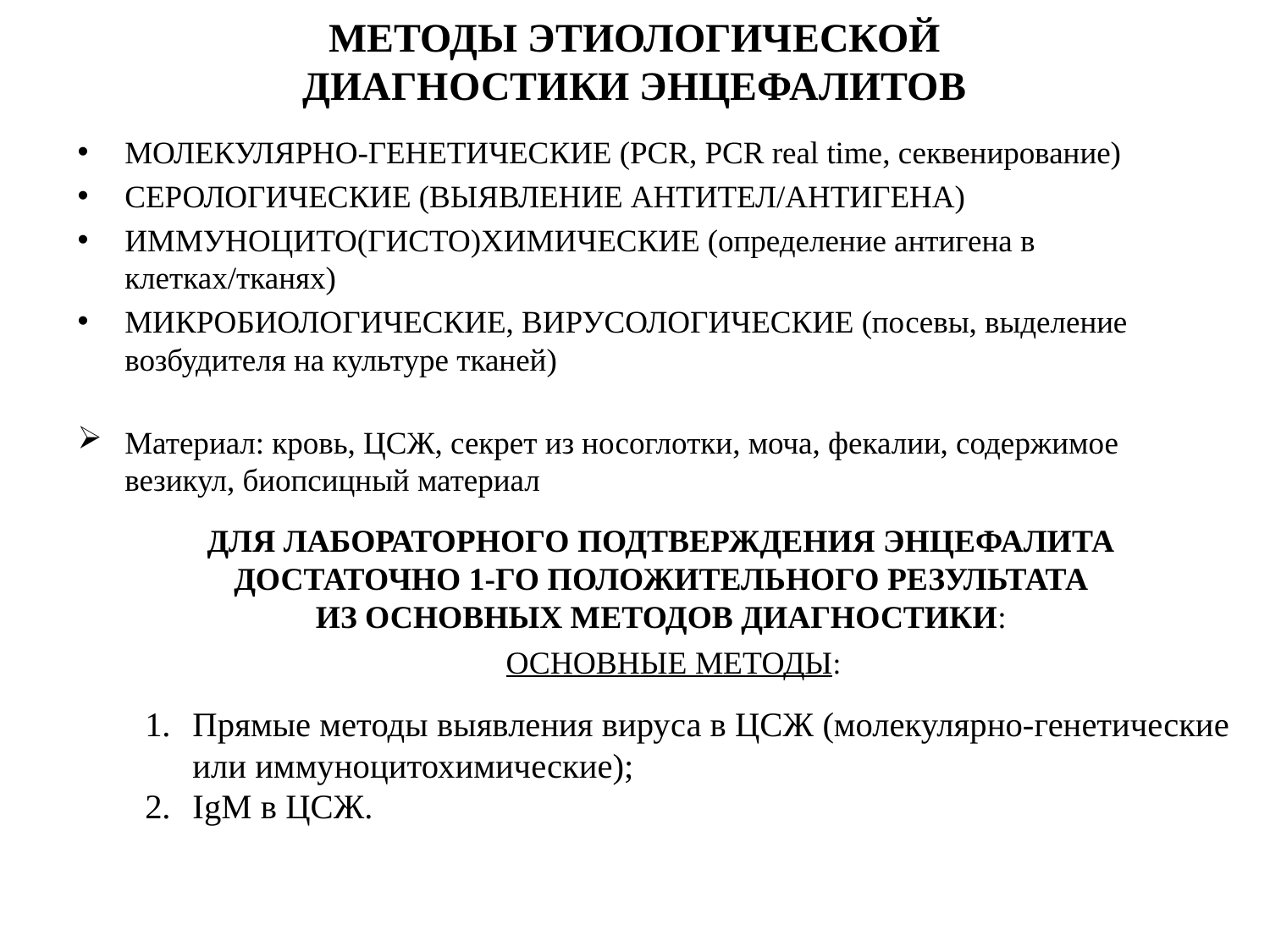

# МЕТОДЫ ЭТИОЛОГИЧЕСКОЙ ДИАГНОСТИКИ ЭНЦЕФАЛИТОВ
МОЛЕКУЛЯРНО-ГЕНЕТИЧЕСКИЕ (PCR, PСR real time, секвенирование)
СЕРОЛОГИЧЕСКИЕ (ВЫЯВЛЕНИЕ АНТИТЕЛ/АНТИГЕНА)
ИММУНОЦИТО(ГИСТО)ХИМИЧЕСКИЕ (определение антигена в клетках/тканях)
МИКРОБИОЛОГИЧЕСКИЕ, ВИРУСОЛОГИЧЕСКИЕ (посевы, выделение возбудителя на культуре тканей)

Материал: кровь, ЦСЖ, секрет из носоглотки, моча, фекалии, содержимое везикул, биопсицный материал
ДЛЯ ЛАБОРАТОРНОГО ПОДТВЕРЖДЕНИЯ ЭНЦЕФАЛИТА
ДОСТАТОЧНО 1-ГО ПОЛОЖИТЕЛЬНОГО РЕЗУЛЬТАТА
ИЗ ОСНОВНЫХ МЕТОДОВ ДИАГНОСТИКИ:
ОСНОВНЫЕ МЕТОДЫ:
Прямые методы выявления вируса в ЦСЖ (молекулярно-генетические
или иммуноцитохимические);
IgM в ЦСЖ.